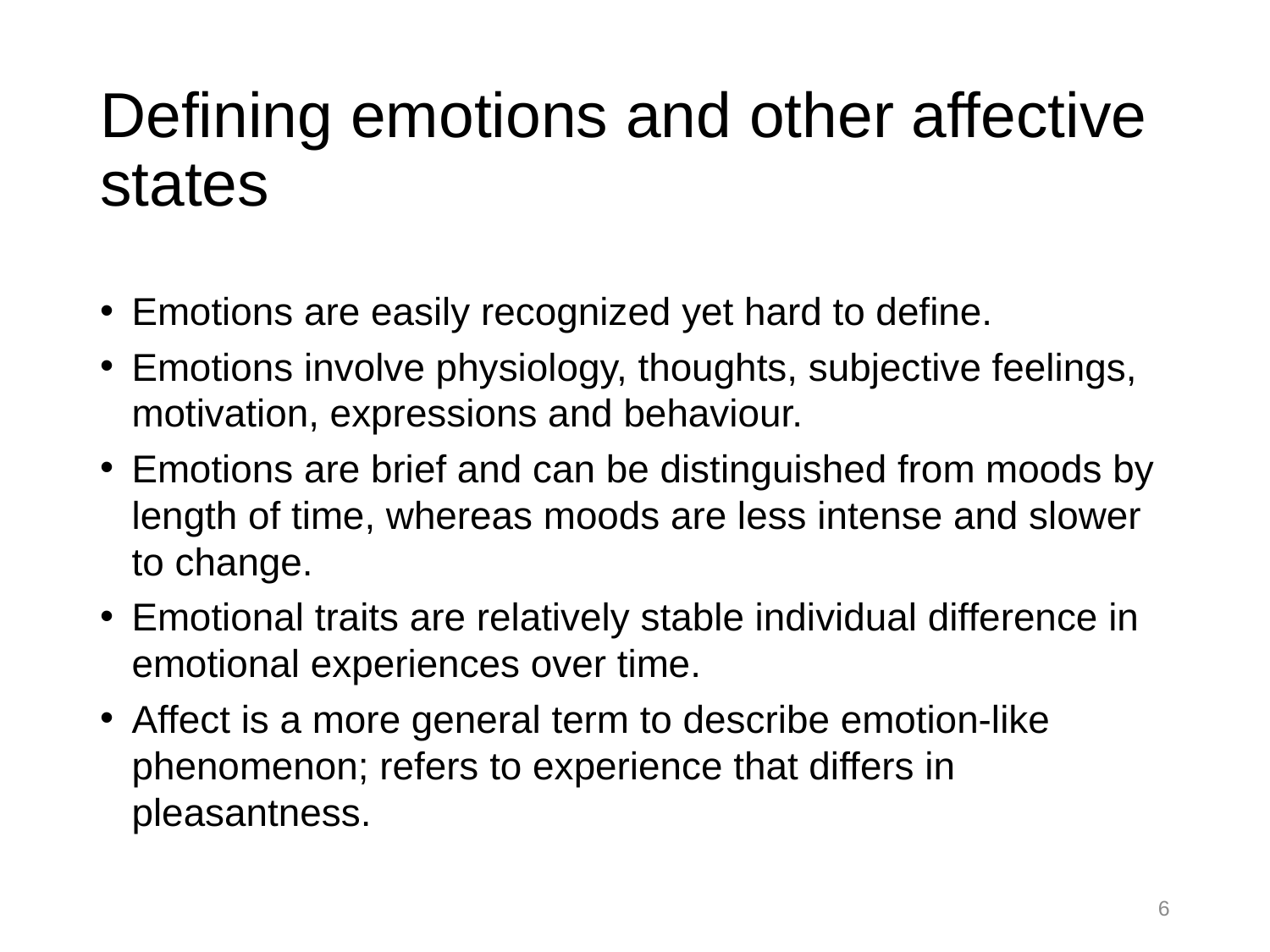

# Defining emotions and other affective states
Emotions are easily recognized yet hard to define.
Emotions involve physiology, thoughts, subjective feelings, motivation, expressions and behaviour.
Emotions are brief and can be distinguished from moods by length of time, whereas moods are less intense and slower to change.
Emotional traits are relatively stable individual difference in emotional experiences over time.
Affect is a more general term to describe emotion-like phenomenon; refers to experience that differs in pleasantness.
6